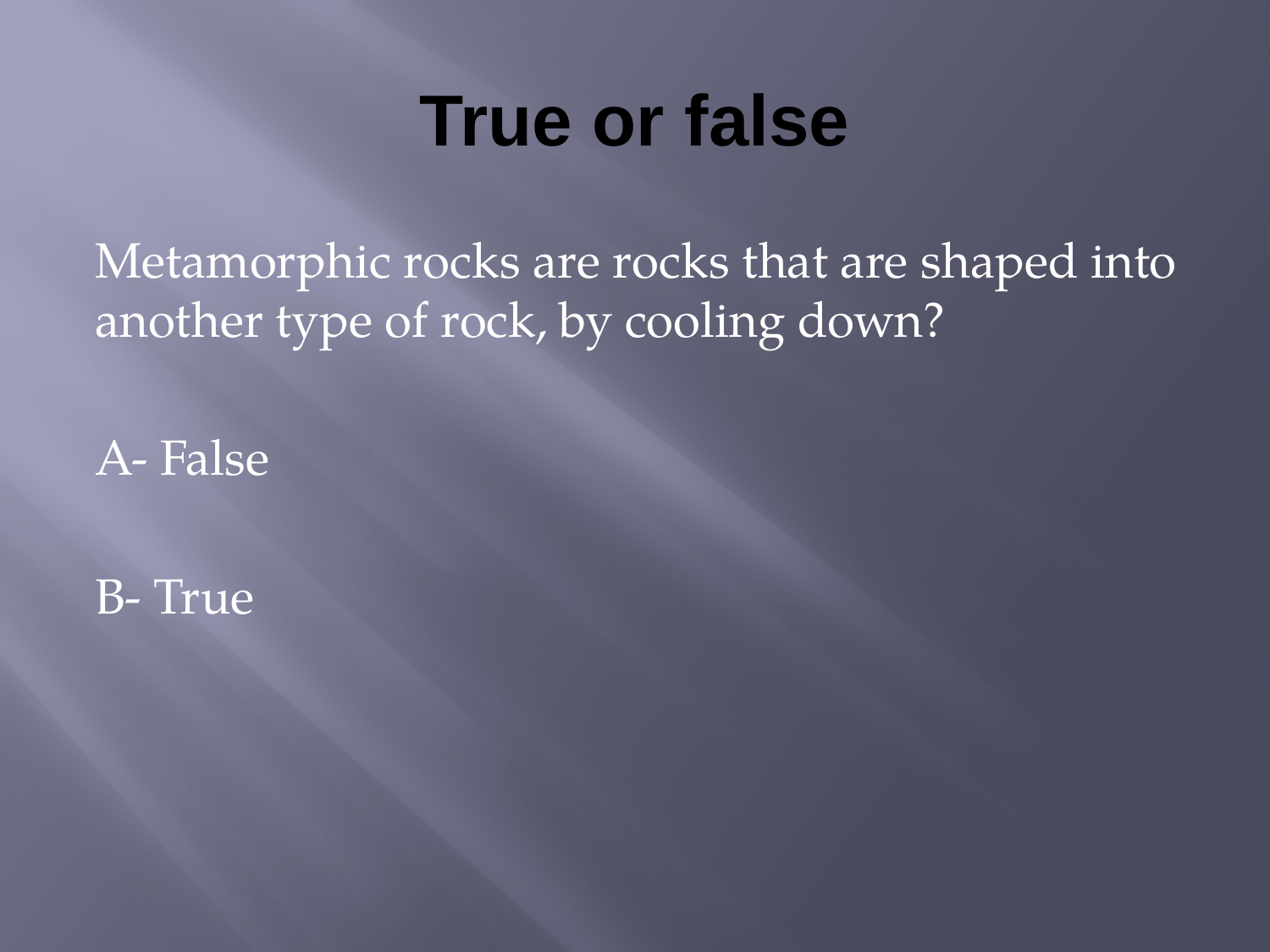

# True or false
Metamorphic rocks are rocks that are shaped into another type of rock, by cooling down?

A- False

B- True